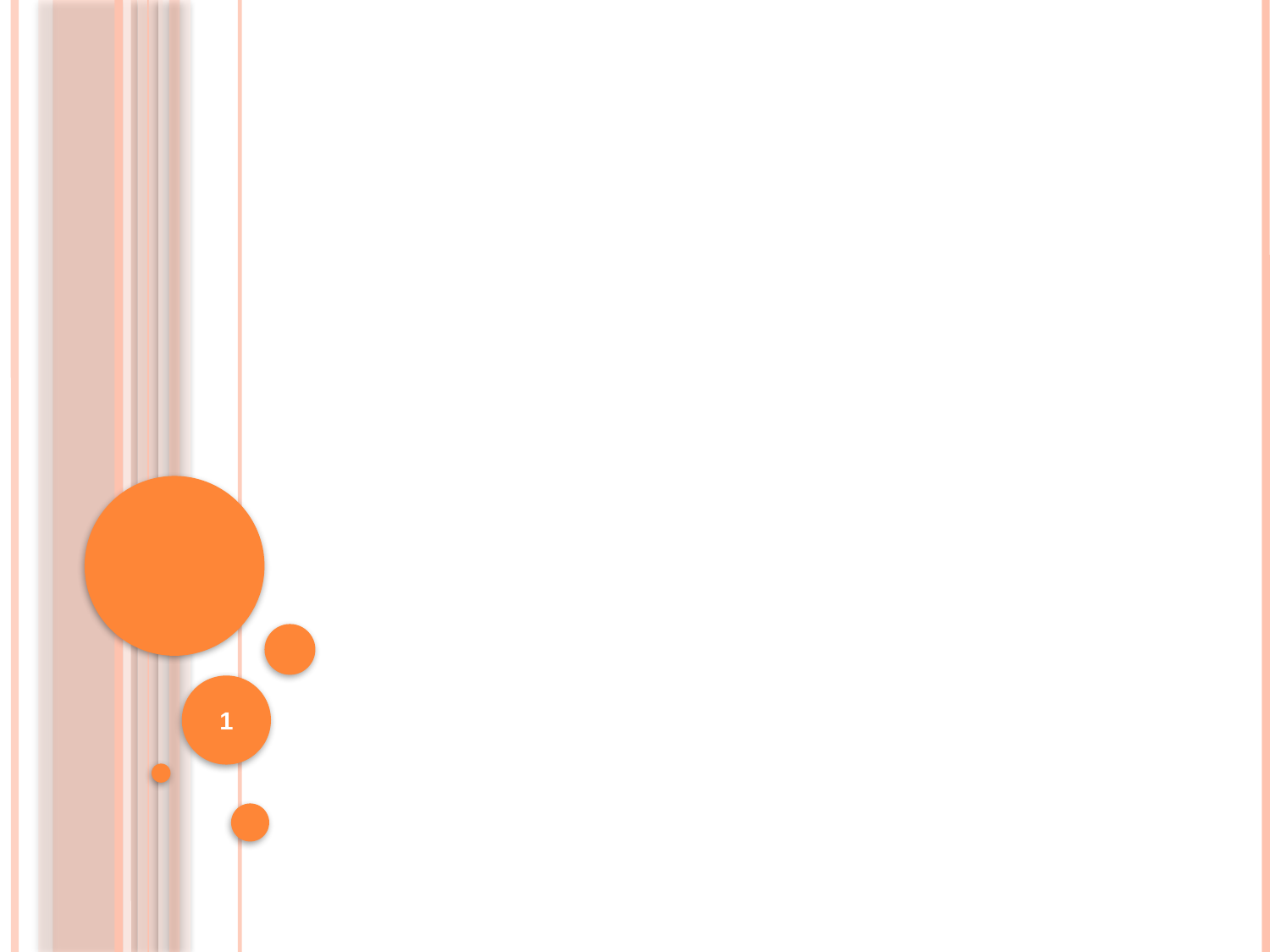

# Муниципальное бюджетное дошкольное образовательное учреждение детский сад комбинированного вида № 365 г. Челябинска       ОПЫТ РАБОТЫ  «Развитие координации движений у дошкольников с общим недоразвитием речи посредством подвижных игр-эстафет, упражнений с предметами и игр с мячом» Плотникова Виктория Юрьевна
1